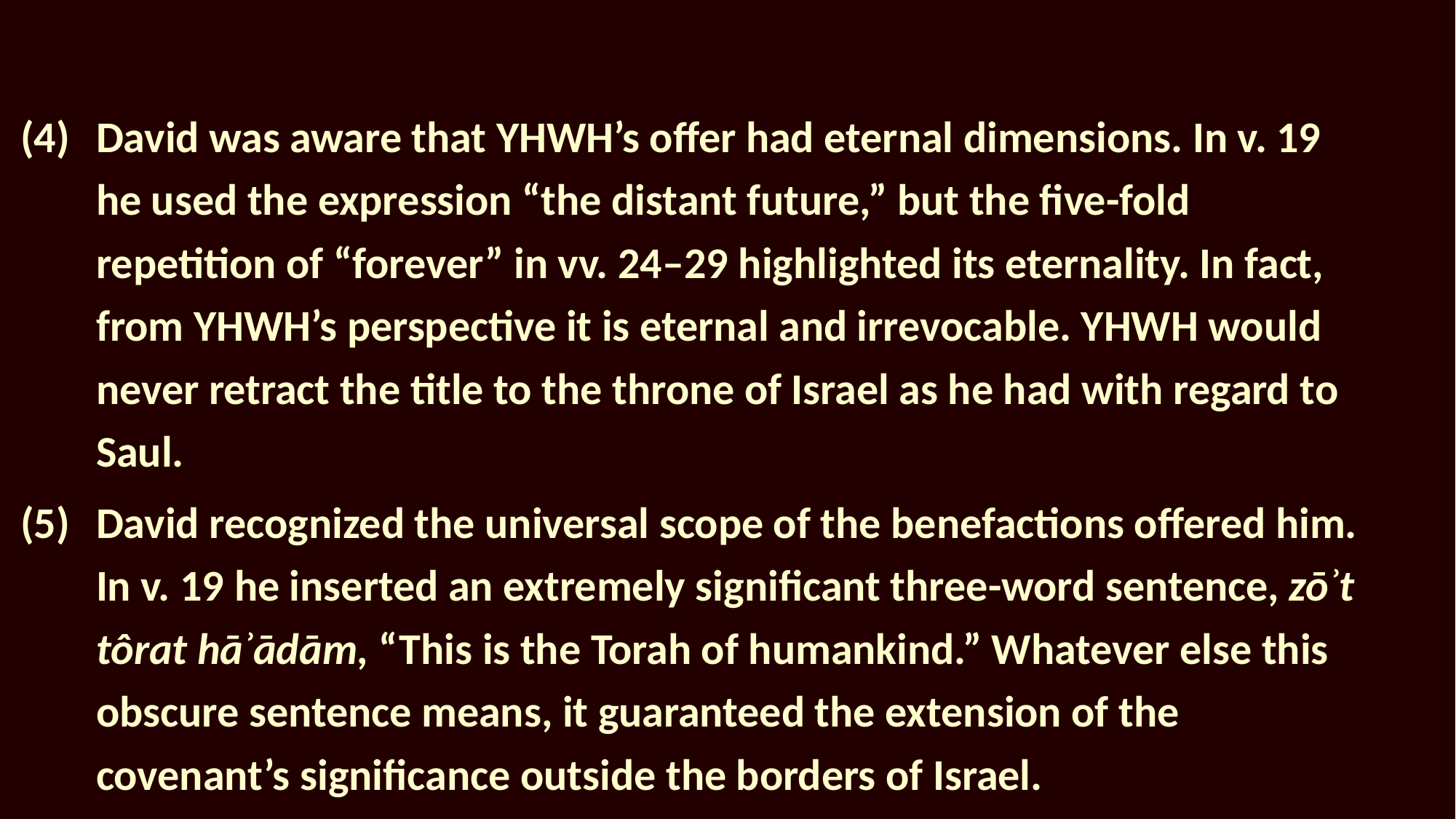

David was aware that YHWH’s offer had eternal dimensions. In v. 19 he used the expression “the distant future,” but the five-fold repetition of “forever” in vv. 24–29 highlighted its eternality. In fact, from YHWH’s perspective it is eternal and irrevocable. YHWH would never retract the title to the throne of Israel as he had with regard to Saul.
David recognized the universal scope of the benefactions offered him. In v. 19 he inserted an extremely significant three-word sentence, zōʾt tôrat hāʾādām, “This is the Torah of humankind.” Whatever else this obscure sentence means, it guaranteed the extension of the covenant’s significance outside the borders of Israel.